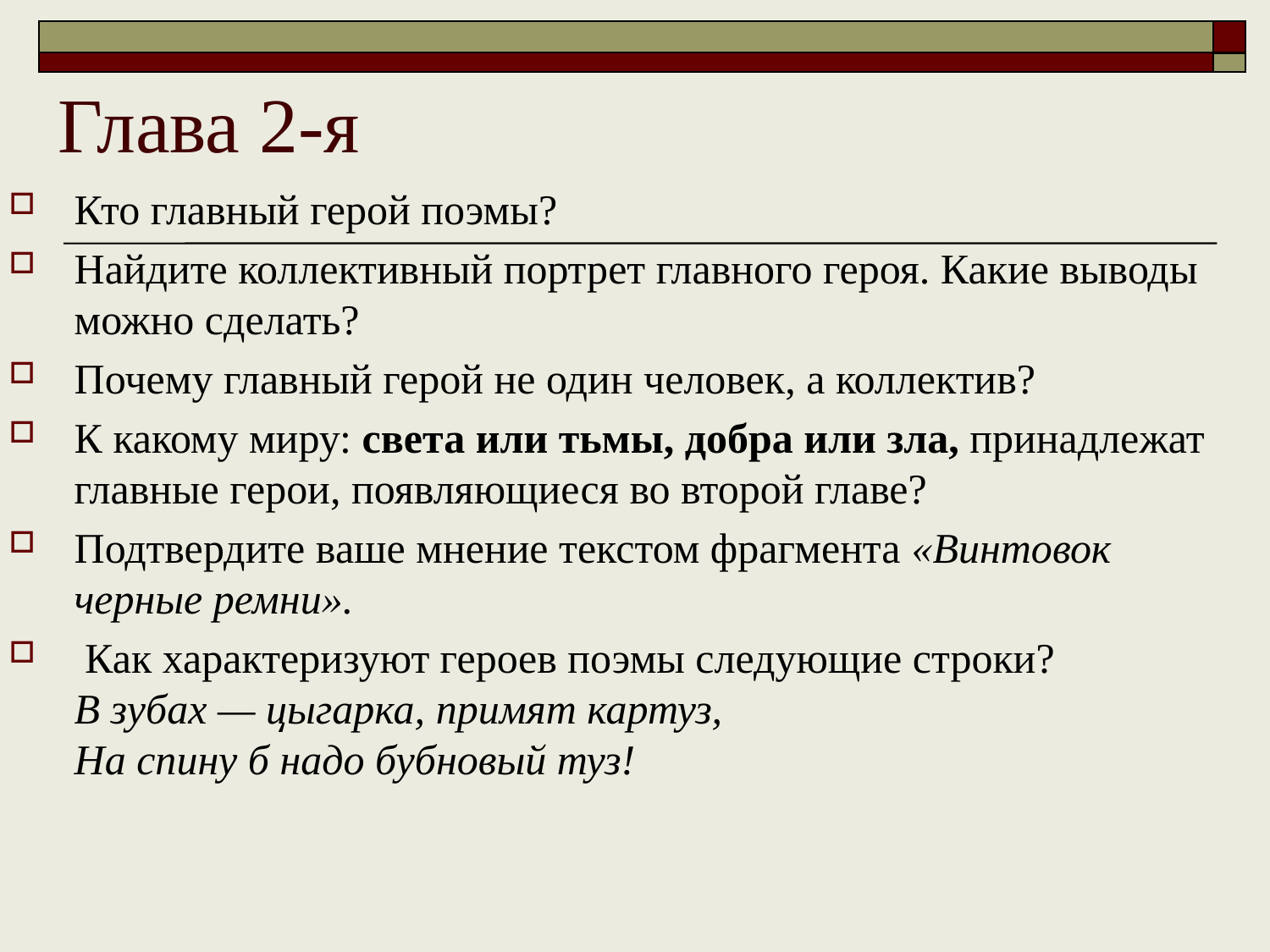

# Глава 2-я
Кто главный герой поэмы?
Найдите коллективный портрет главного героя. Какие выводы можно сделать?
Почему главный герой не один человек, а коллектив?
К какому миру: света или тьмы, добра или зла, принадлежат главные герои, появляющиеся во второй главе?
Подтвердите ваше мнение текстом фрагмента «Винтовок черные ремни».
 Как характеризуют героев поэмы следующие строки?
В зубах — цыгарка, примят картуз,
На спину б надо бубновый туз!